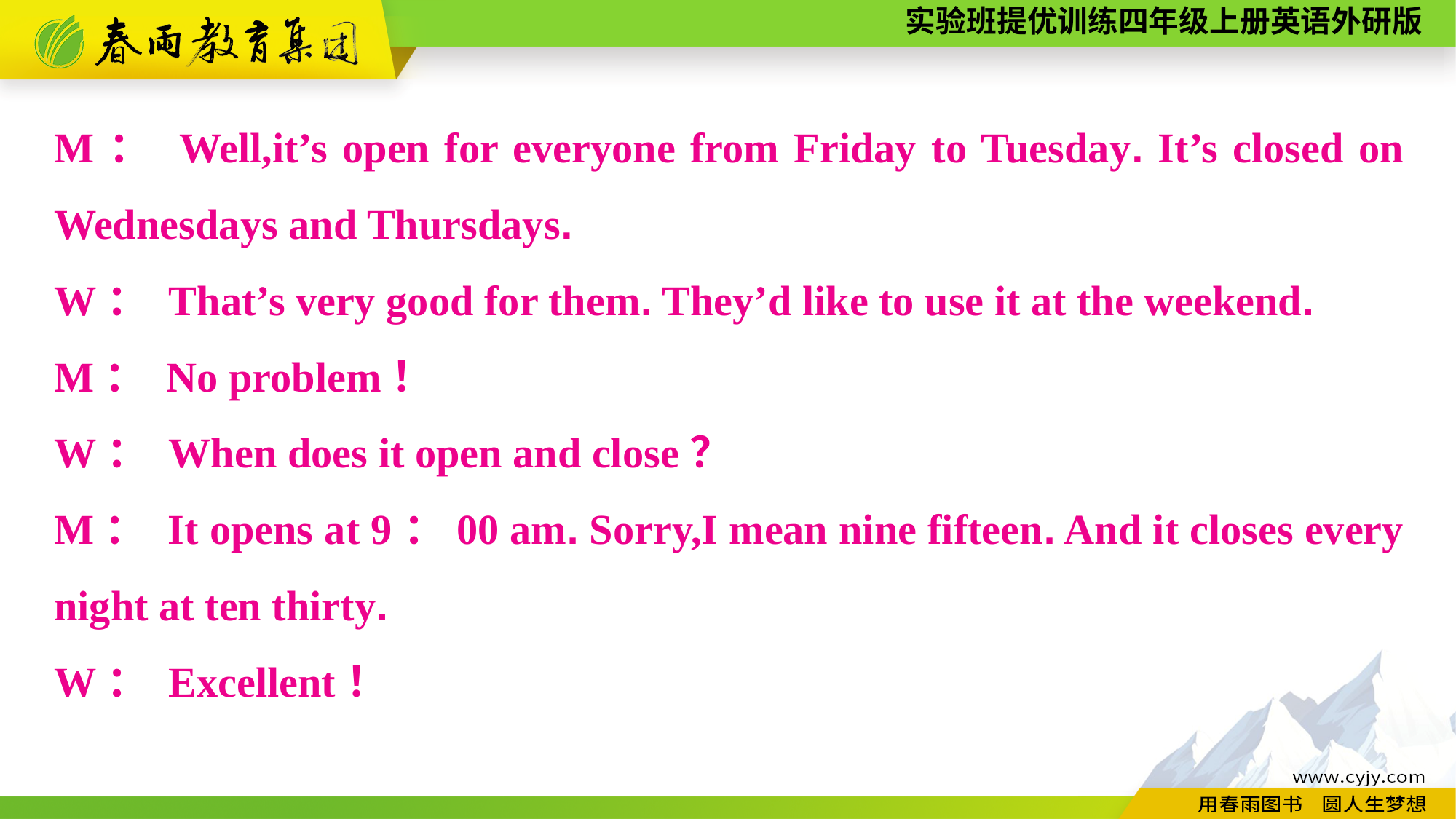

M： Well,it’s open for everyone from Friday to Tuesday. It’s closed on Wednesdays and Thursdays.
W： That’s very good for them. They’d like to use it at the weekend.
M： No problem！
W： When does it open and close？
M： It opens at 9：00 am. Sorry,I mean nine fifteen. And it closes every night at ten thirty.
W： Excellent！